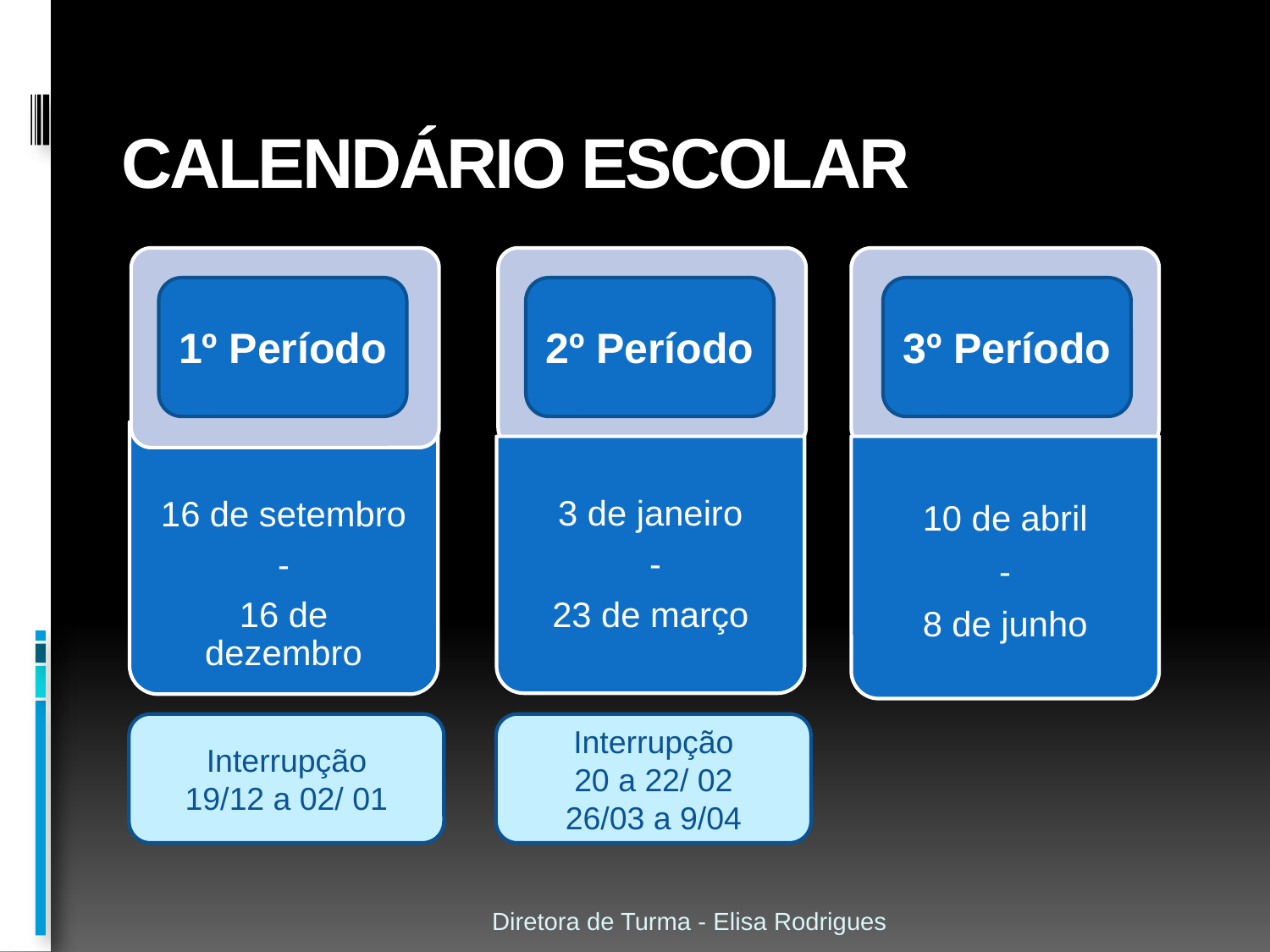

# Calendário Escolar

16 de setembro
-
16 de dezembro

3 de janeiro
 -
23 de março

10 de abril
-
8 de junho
1º Período
2º Período
3º Período
Interrupção
19/12 a 02/ 01
Interrupção
20 a 22/ 02
26/03 a 9/04
Diretora de Turma - Elisa Rodrigues